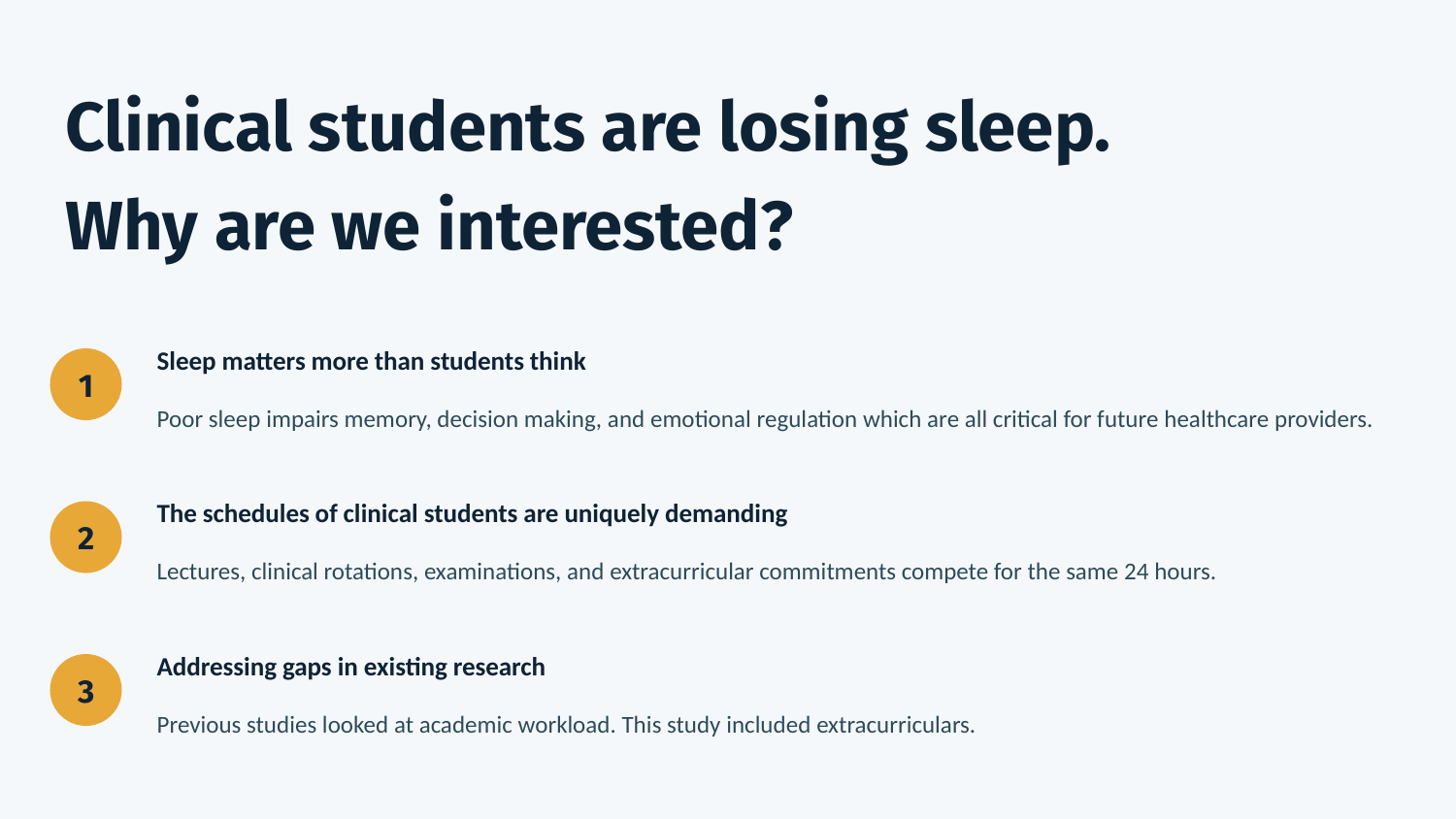

Clinical students are losing sleep.
Why are we interested?
Sleep matters more than students think

1
Poor sleep impairs memory, decision making, and emotional regulation which are all critical for future healthcare providers.
The schedules of clinical students are uniquely demanding

2
Lectures, clinical rotations, examinations, and extracurricular commitments compete for the same 24 hours.
Addressing gaps in existing research

3
Previous studies looked at academic workload. This study included extracurriculars.